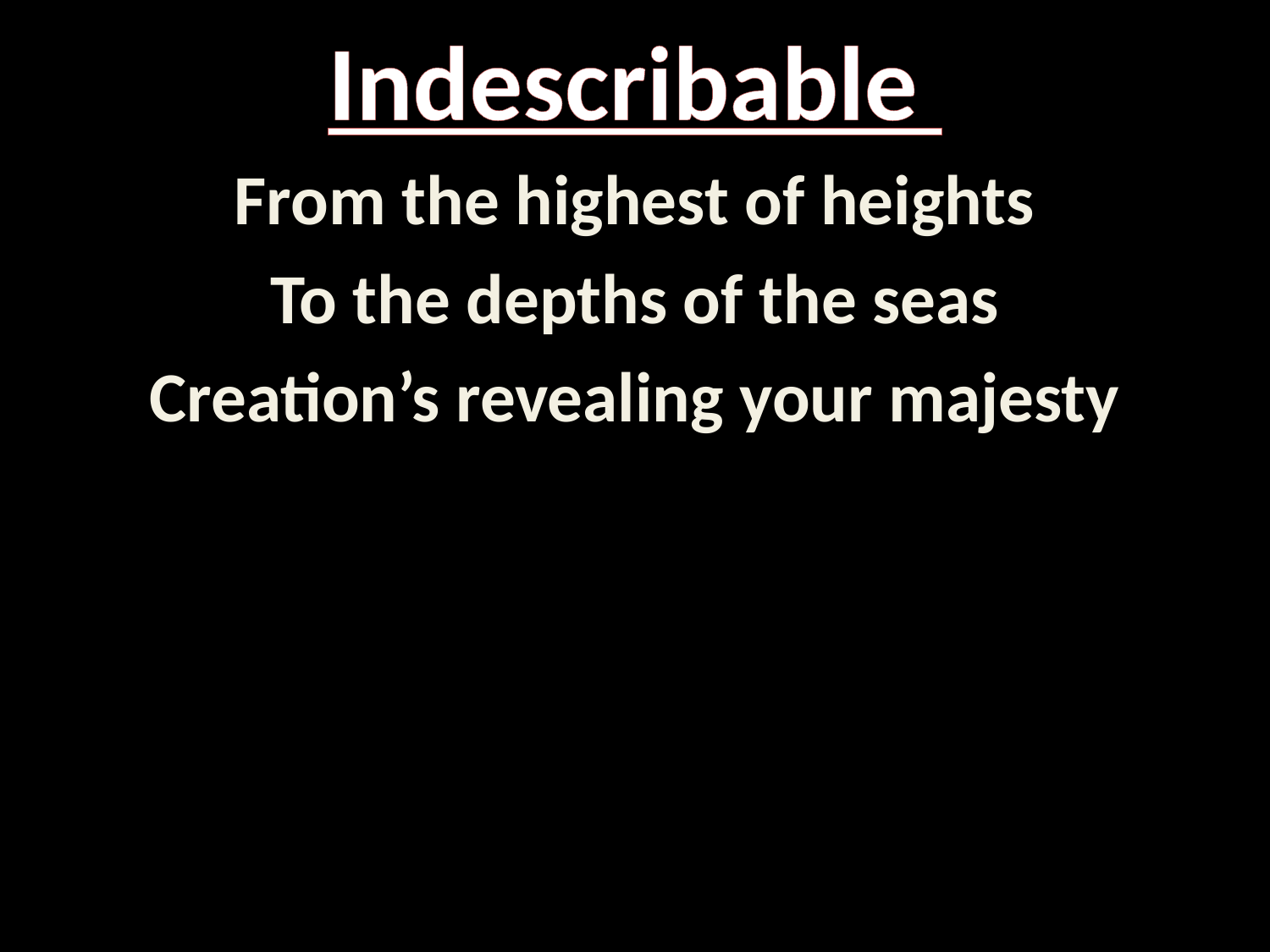

# Indescribable
From the highest of heights
To the depths of the seas
Creation’s revealing your majesty